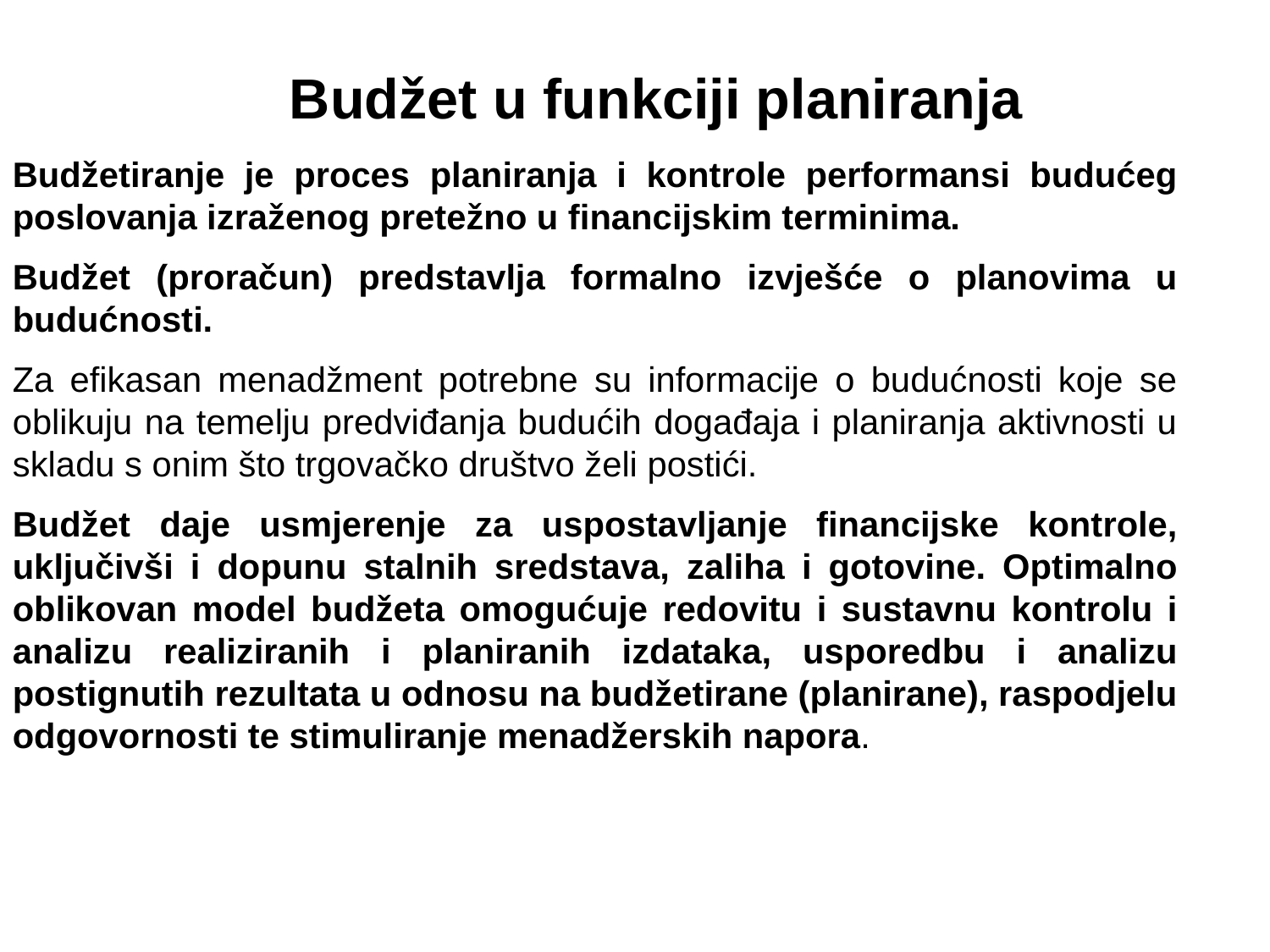

Budžet u funkciji planiranja
Budžetiranje je proces planiranja i kontrole performansi budućeg poslovanja izraženog pretežno u financijskim terminima.
Budžet (proračun) predstavlja formalno izvješće o planovima u budućnosti.
Za efikasan menadžment potrebne su informacije o budućnosti koje se oblikuju na temelju predviđanja budućih događaja i planiranja aktivnosti u skladu s onim što trgovačko društvo želi postići.
Budžet daje usmjerenje za uspostavljanje financijske kontrole, uključivši i dopunu stalnih sredstava, zaliha i gotovine. Optimalno oblikovan model budžeta omogućuje redovitu i sustavnu kontrolu i analizu realiziranih i planiranih izdataka, usporedbu i analizu postignutih rezultata u odnosu na budžetirane (planirane), raspodjelu odgovornosti te stimuliranje menadžerskih napora.